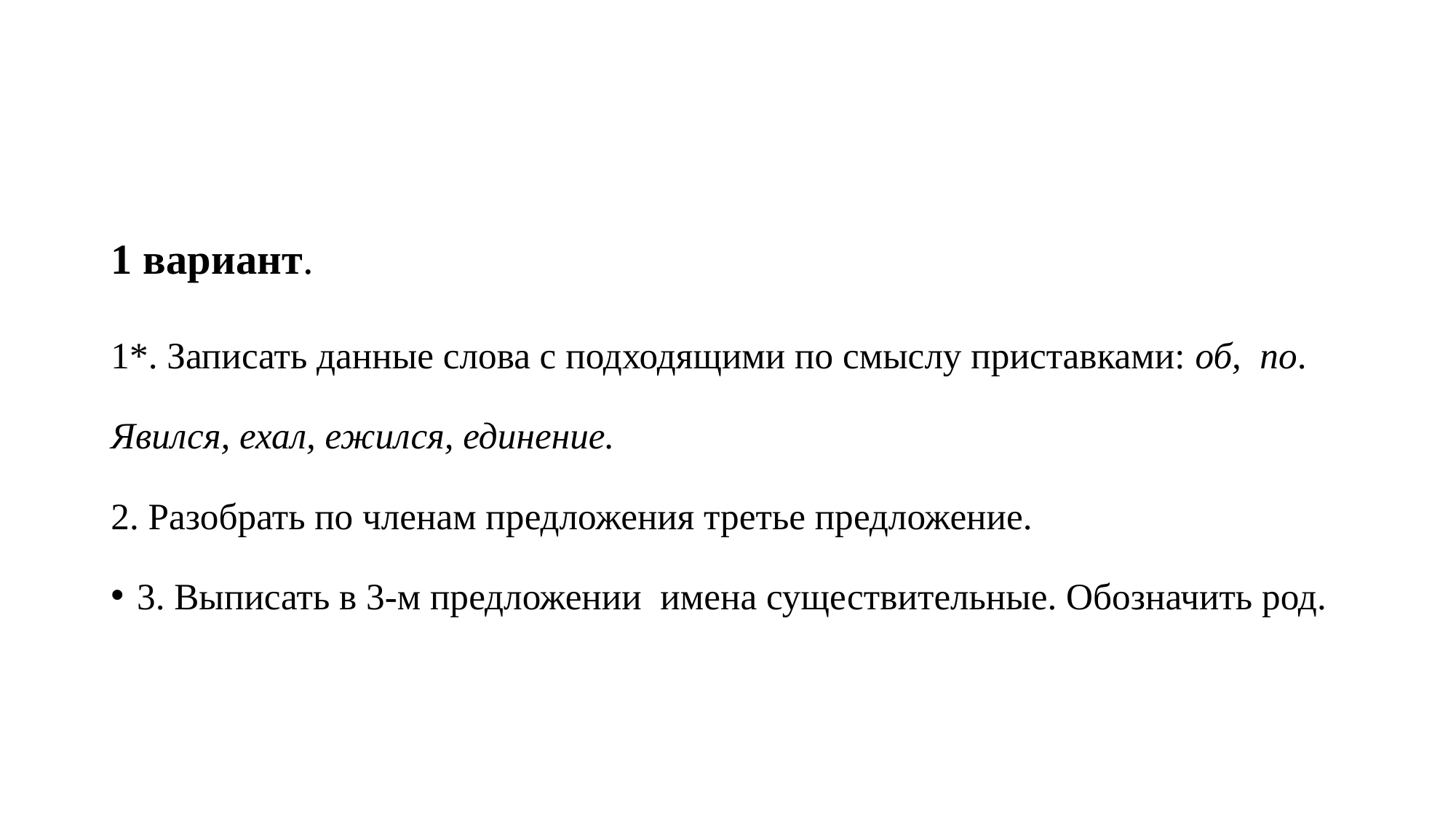

#
1 вариант.
1*. Записать данные слова с подходящими по смыслу приставками: об,  по.
Явился, ехал, ежился, единение.
2. Разобрать по членам предложения третье предложение.
3. Выписать в 3-м предложении  имена существительные. Обозначить род.